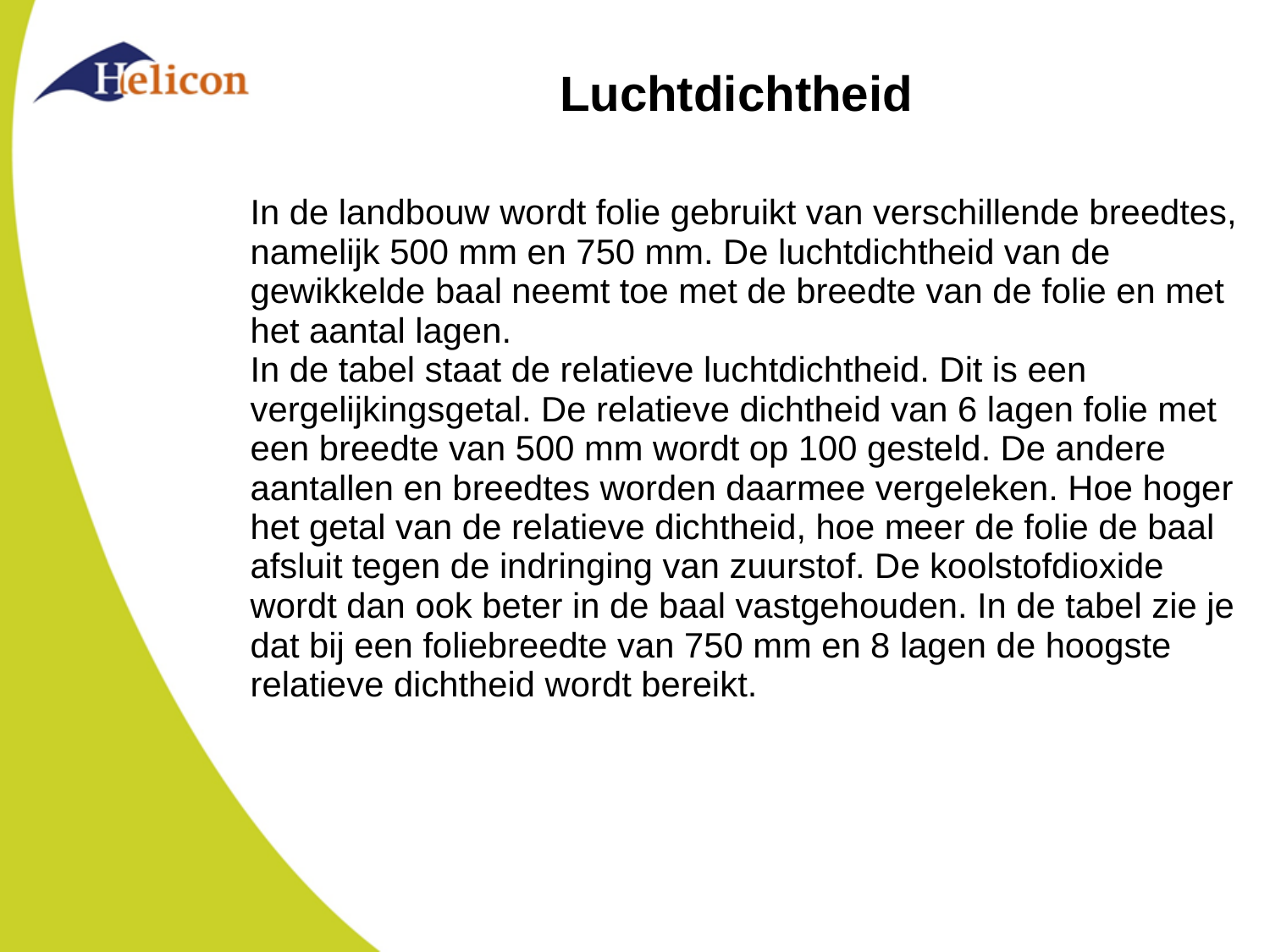

# Luchtdichtheid

| In de landbouw wordt folie gebruikt van verschillende breedtes, namelijk 500 mm en 750 mm. De luchtdichtheid van de gewikkelde baal neemt toe met de breedte van de folie en met het aantal lagen. In de tabel staat de relatieve luchtdichtheid. Dit is een vergelijkingsgetal. De relatieve dichtheid van 6 lagen folie met een breedte van 500 mm wordt op 100 gesteld. De andere aantallen en breedtes worden daarmee vergeleken. Hoe hoger het getal van de relatieve dichtheid, hoe meer de folie de baal afsluit tegen de indringing van zuurstof. De koolstofdioxide wordt dan ook beter in de baal vastgehouden. In de tabel zie je dat bij een foliebreedte van 750 mm en 8 lagen de hoogste relatieve dichtheid wordt bereikt. |
| --- |